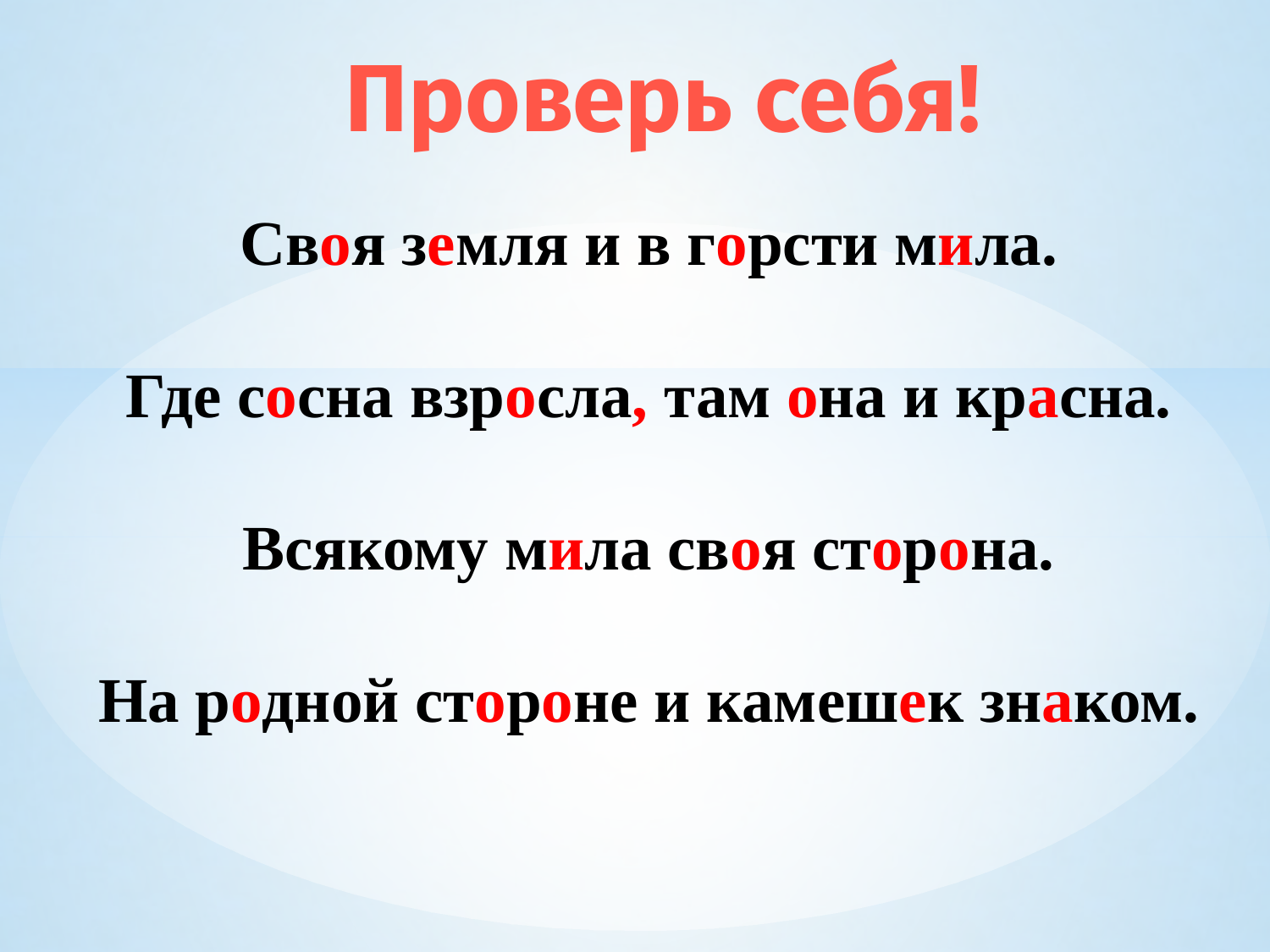

Проверь себя!
Своя земля и в горсти мила.

Где сосна взросла, там она и красна.

Всякому мила своя сторона.

На родной стороне и камешек знаком.